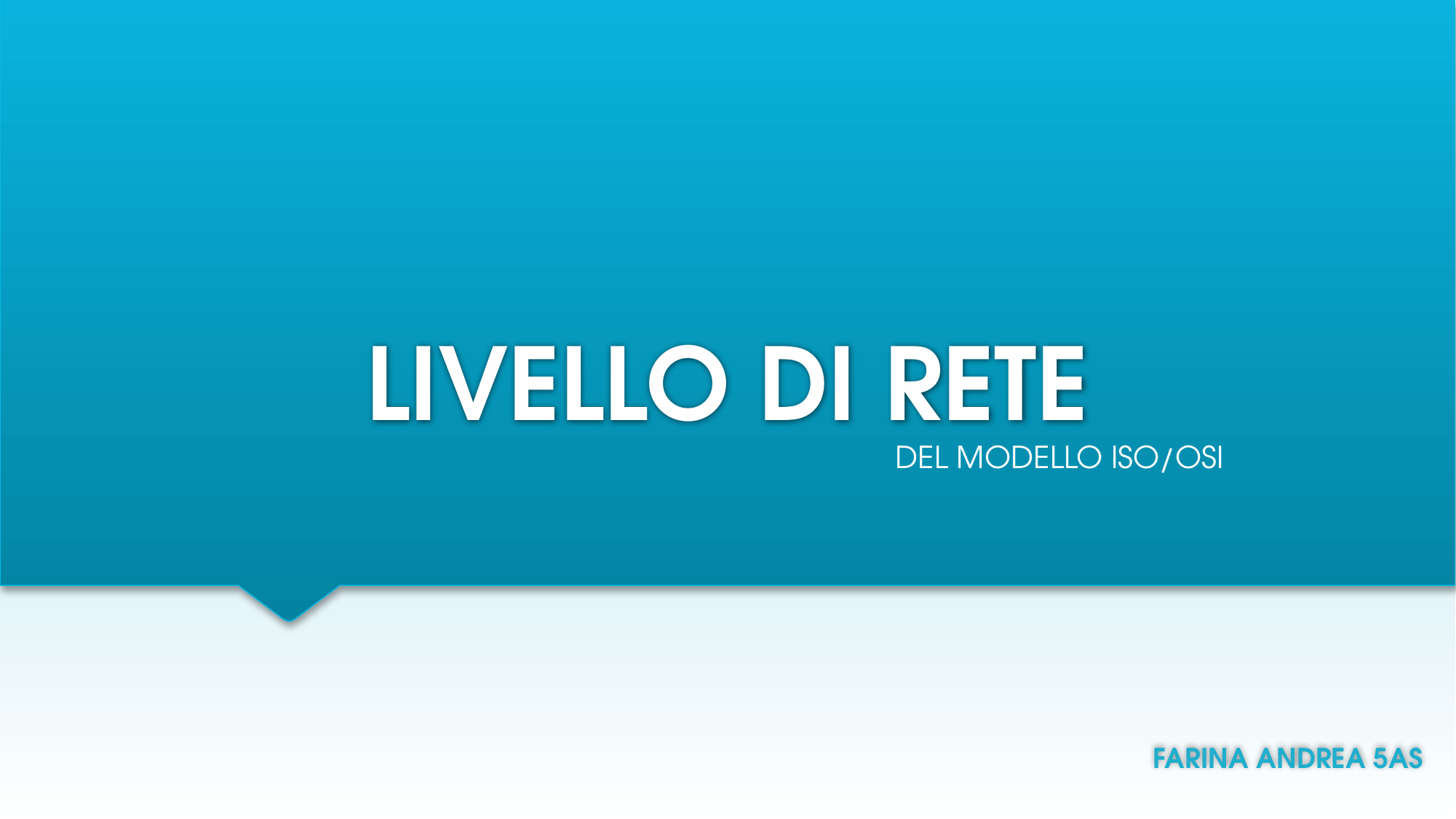

# LIVELLO DI RETE
DEL MODELLO ISO/OSI
FARINA ANDREA 5AS